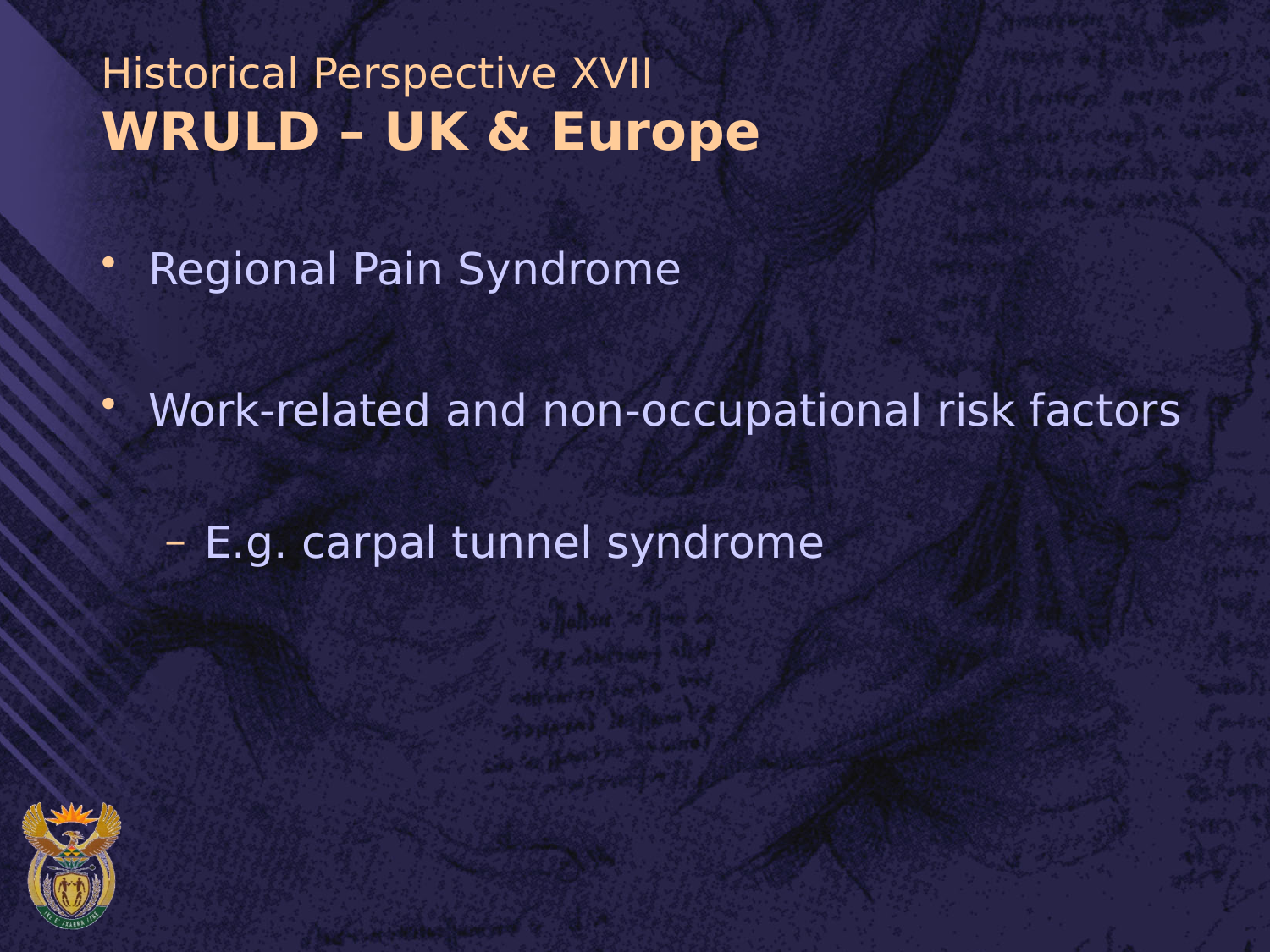

# Historical Perspective XVII WRULD – UK & Europe
Regional Pain Syndrome

Work-related and non-occupational risk factors

E.g. carpal tunnel syndrome